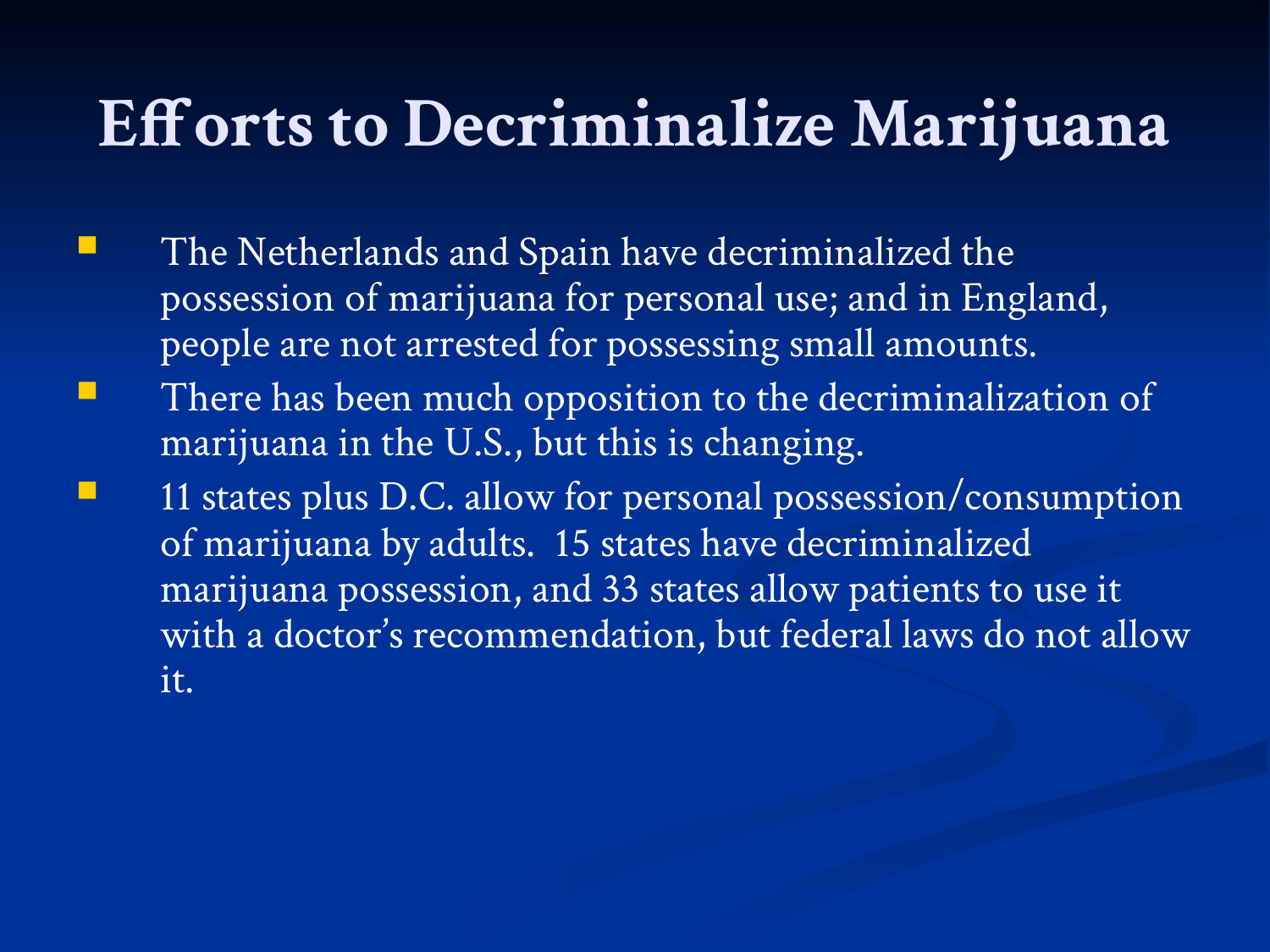

# Efforts to Decriminalize Marijuana
The Netherlands and Spain have decriminalized the possession of marijuana for personal use; and in England, people are not arrested for possessing small amounts.
There has been much opposition to the decriminalization of marijuana in the U.S., but this is changing.
11 states plus D.C. allow for personal possession/consumption of marijuana by adults.  15 states have decriminalized marijuana possession, and 33 states allow patients to use it with a doctor’s recommendation, but federal laws do not allow it.